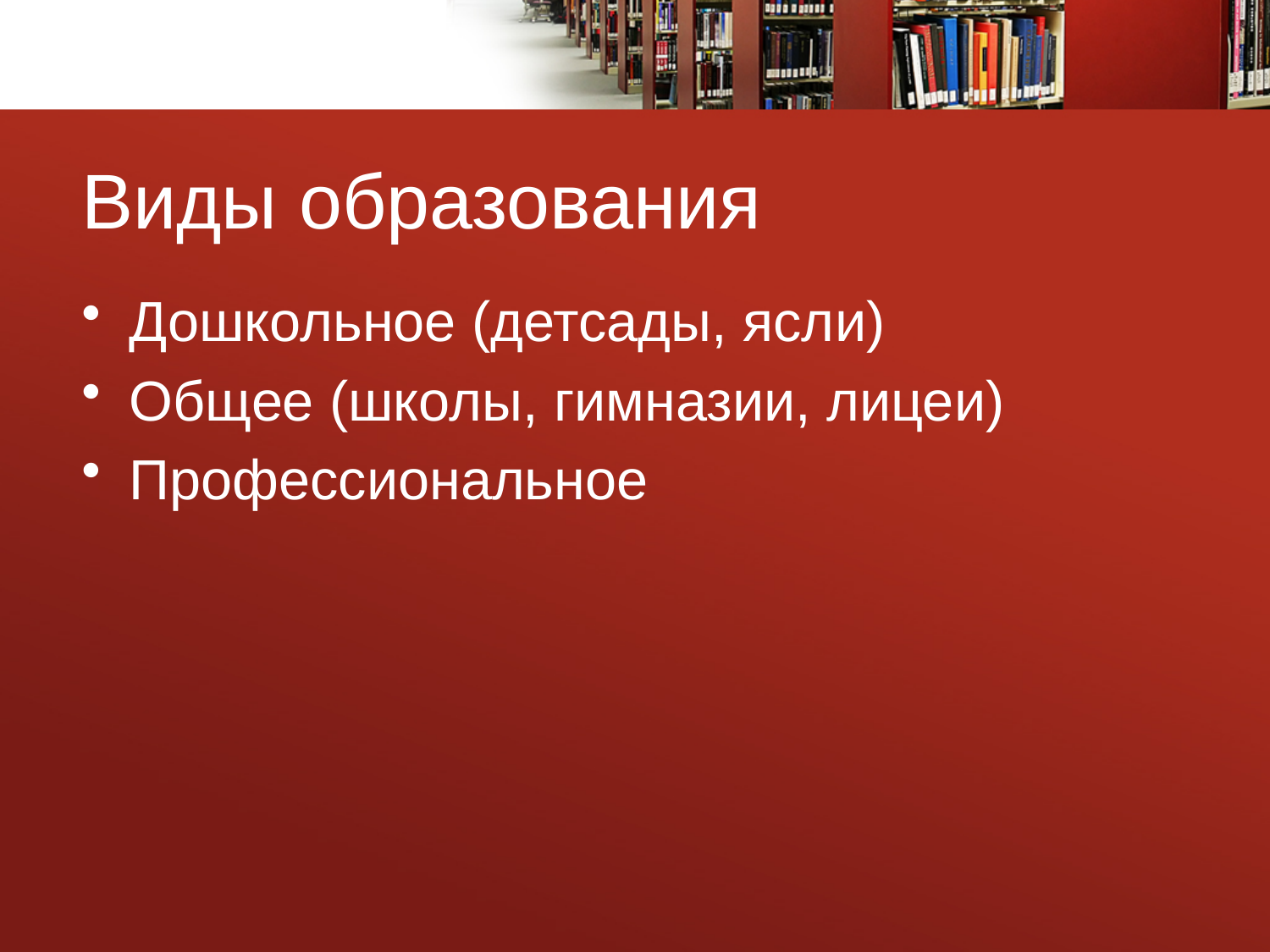

# Виды образования
Дошкольное (детсады, ясли)
Общее (школы, гимназии, лицеи)
Профессиональное